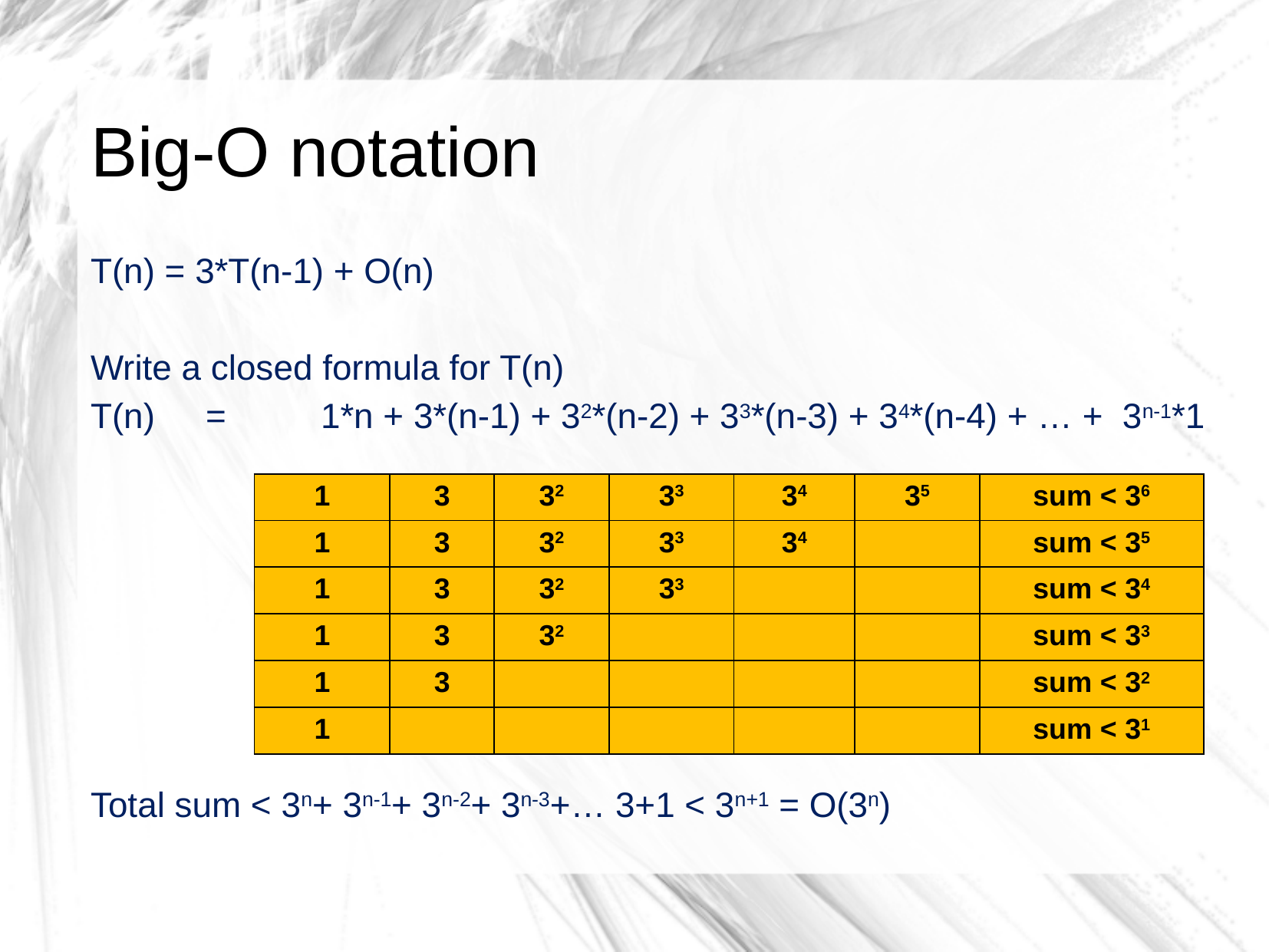

# Big-O notation
T(n) = 3*T(n-1) + O(n)

Write a closed formula for T(n)
T(n) 	= 	1*n + 3*(n-1) + 32*(n-2) + 33*(n-3) + 34*(n-4) + … +  3n-1*1

Total sum < 3n+ 3n-1+ 3n-2+ 3n-3+… 3+1 < 3n+1 = O(3n)
| 1 | 3 | 32 | 33 | 34 | 35 | sum < 36 |
| --- | --- | --- | --- | --- | --- | --- |
| 1 | 3 | 32 | 33 | 34 |  | sum < 35 |
| 1 | 3 | 32 | 33 |  |  | sum < 34 |
| 1 | 3 | 32 |  |  |  | sum < 33 |
| 1 | 3 |  |  |  |  | sum < 32 |
| 1 |  |  |  |  |  | sum < 31 |